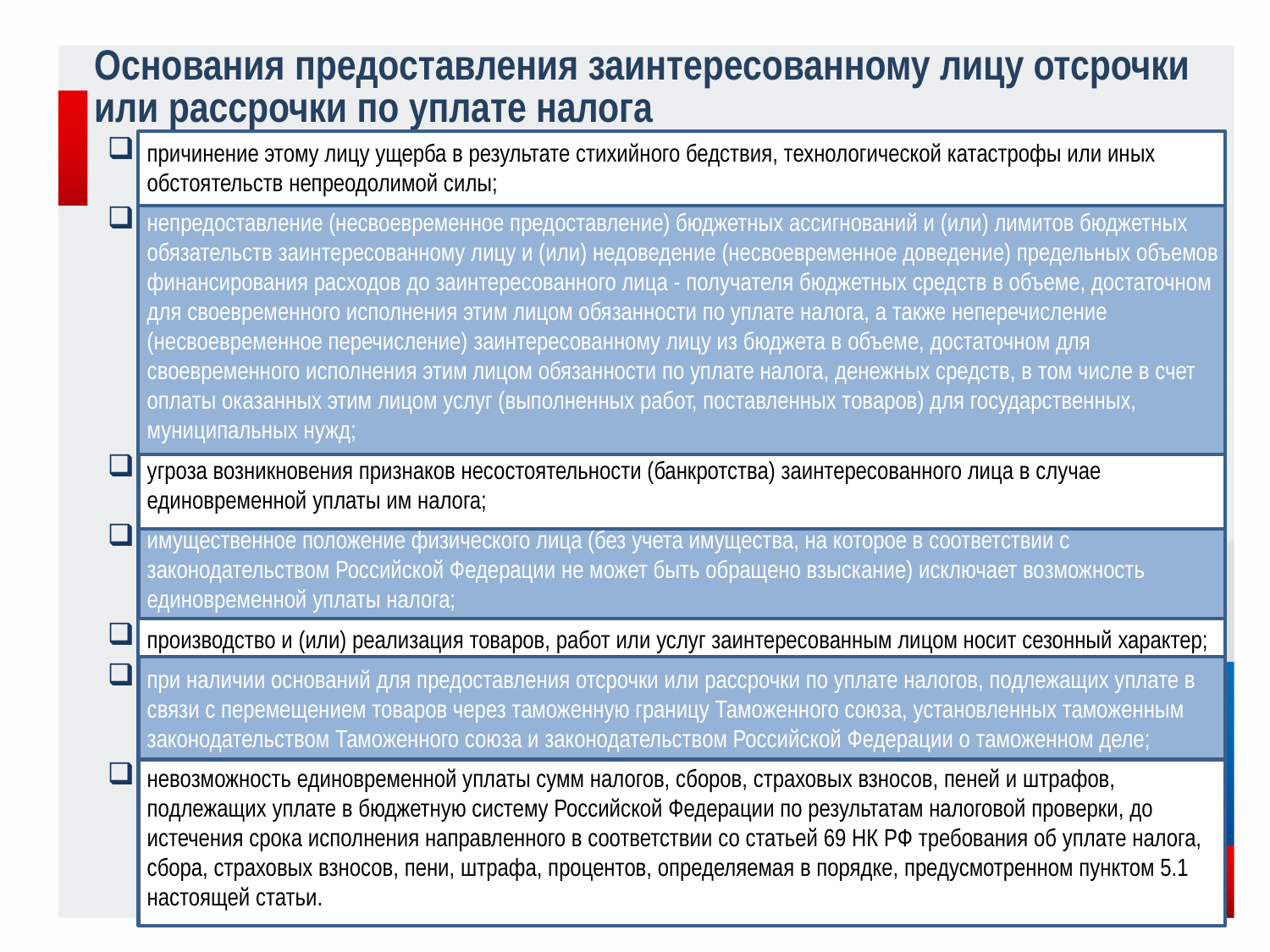

Основания предоставления заинтересованному лицу отсрочки или рассрочки по уплате налога
причинение этому лицу ущерба в результате стихийного бедствия, технологической катастрофы или иных обстоятельств непреодолимой силы;
непредоставление (несвоевременное предоставление) бюджетных ассигнований и (или) лимитов бюджетных обязательств заинтересованному лицу и (или) недоведение (несвоевременное доведение) предельных объемов финансирования расходов до заинтересованного лица - получателя бюджетных средств в объеме, достаточном для своевременного исполнения этим лицом обязанности по уплате налога, а также неперечисление (несвоевременное перечисление) заинтересованному лицу из бюджета в объеме, достаточном для своевременного исполнения этим лицом обязанности по уплате налога, денежных средств, в том числе в счет оплаты оказанных этим лицом услуг (выполненных работ, поставленных товаров) для государственных, муниципальных нужд;
угроза возникновения признаков несостоятельности (банкротства) заинтересованного лица в случае единовременной уплаты им налога;
имущественное положение физического лица (без учета имущества, на которое в соответствии с законодательством Российской Федерации не может быть обращено взыскание) исключает возможность единовременной уплаты налога;
производство и (или) реализация товаров, работ или услуг заинтересованным лицом носит сезонный характер;
при наличии оснований для предоставления отсрочки или рассрочки по уплате налогов, подлежащих уплате в связи с перемещением товаров через таможенную границу Таможенного союза, установленных таможенным законодательством Таможенного союза и законодательством Российской Федерации о таможенном деле;
невозможность единовременной уплаты сумм налогов, сборов, страховых взносов, пеней и штрафов, подлежащих уплате в бюджетную систему Российской Федерации по результатам налоговой проверки, до истечения срока исполнения направленного в соответствии со статьей 69 НК РФ требования об уплате налога, сбора, страховых взносов, пени, штрафа, процентов, определяемая в порядке, предусмотренном пунктом 5.1 настоящей статьи.

3